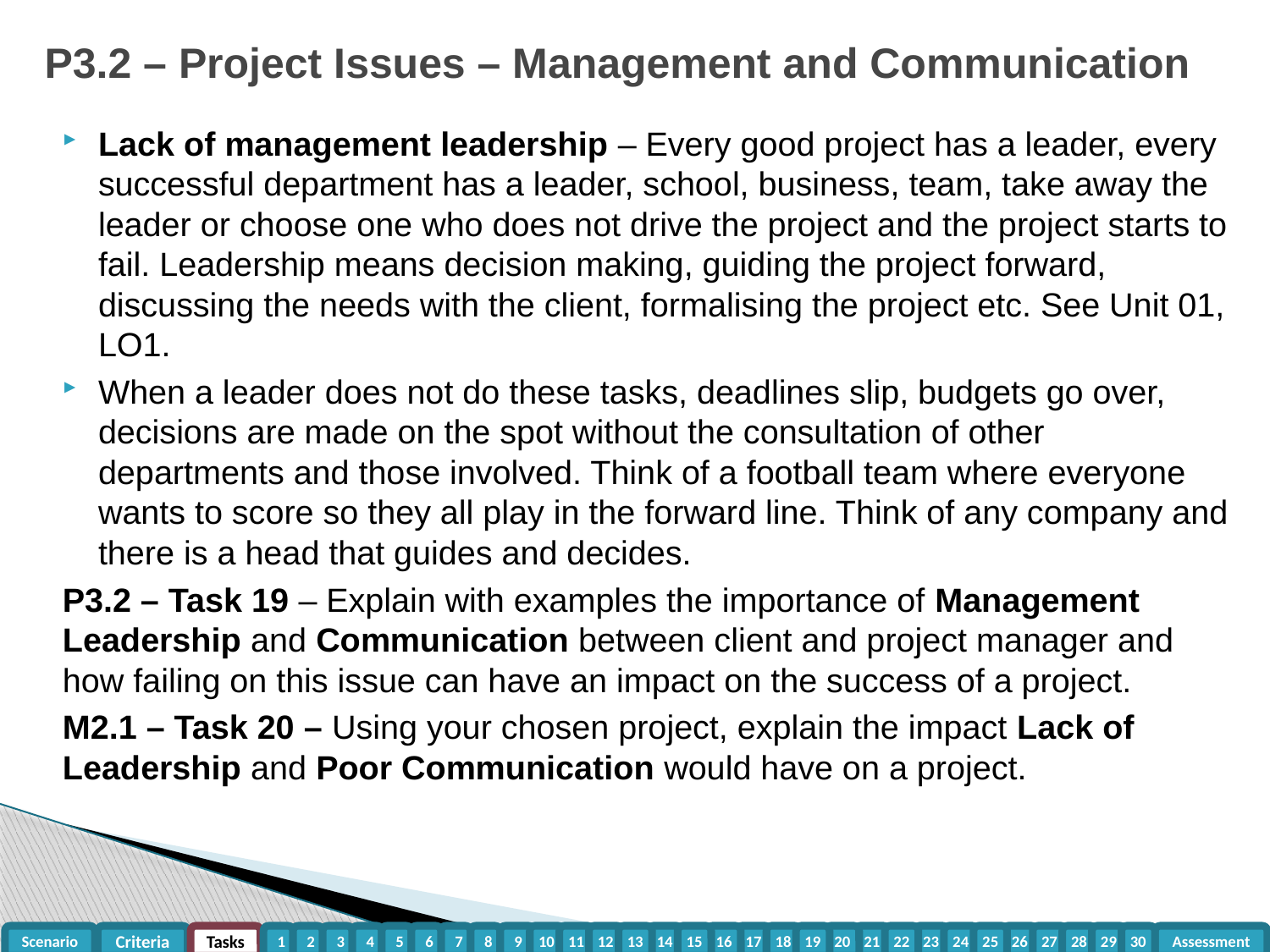

# P3.2 – Project Issues – Management and Communication
Lack of management leadership – Every good project has a leader, every successful department has a leader, school, business, team, take away the leader or choose one who does not drive the project and the project starts to fail. Leadership means decision making, guiding the project forward, discussing the needs with the client, formalising the project etc. See Unit 01, LO1.
When a leader does not do these tasks, deadlines slip, budgets go over, decisions are made on the spot without the consultation of other departments and those involved. Think of a football team where everyone wants to score so they all play in the forward line. Think of any company and there is a head that guides and decides.
P3.2 – Task 19 – Explain with examples the importance of Management  Leadership and Communication between client and project manager and how failing on this issue can have an impact on the success of a project.
M2.1 – Task 20 – Using your chosen project, explain the impact Lack of Leadership and Poor Communication would have on a project.